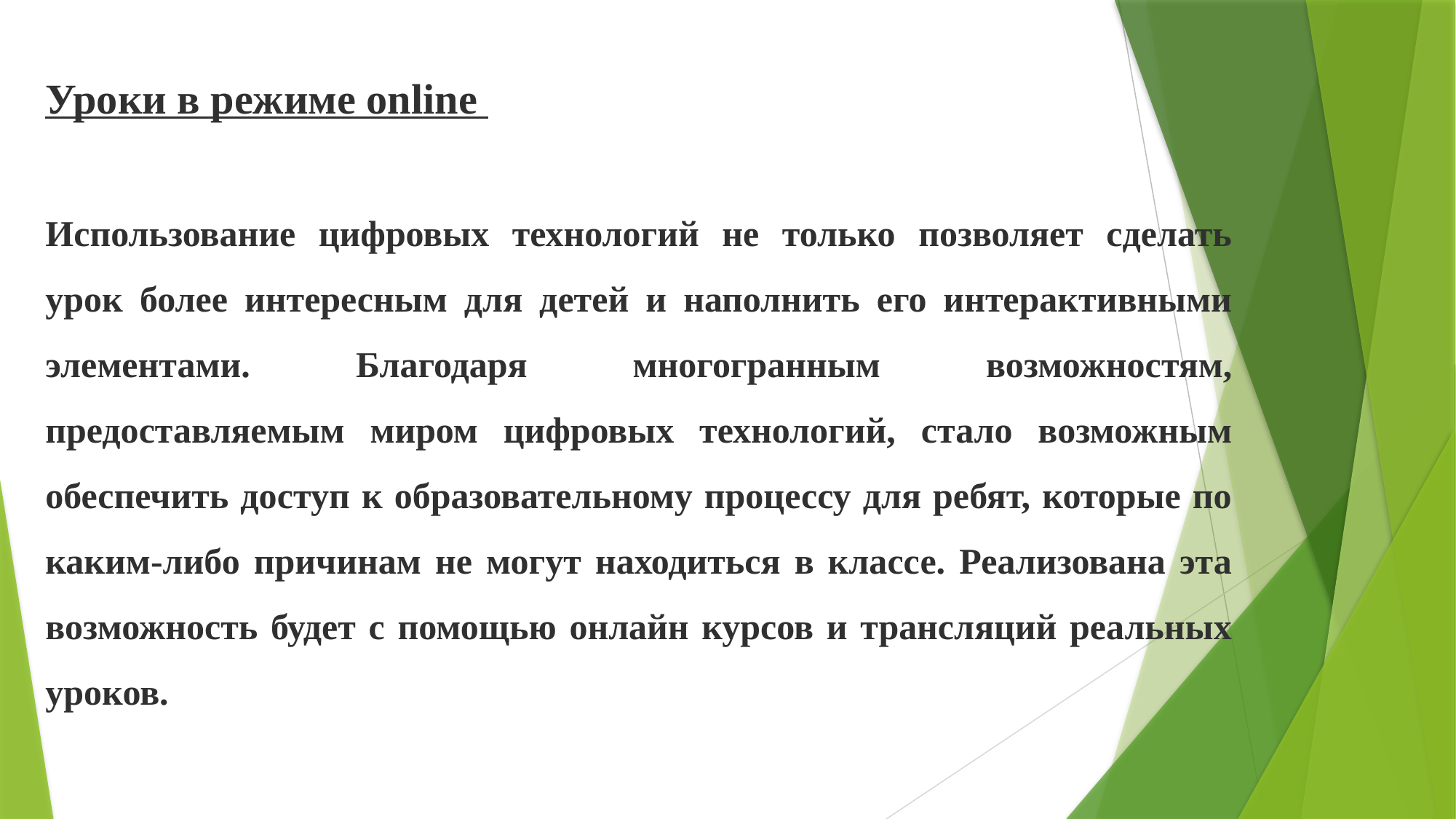

Уроки в режиме online

Использование цифровых технологий не только позволяет сделать урок более интересным для детей и наполнить его интерактивными элементами. Благодаря многогранным возможностям, предоставляемым миром цифровых технологий, стало возможным обеспечить доступ к образовательному процессу для ребят, которые по каким-либо причинам не могут находиться в классе. Реализована эта возможность будет с помощью онлайн курсов и трансляций реальных уроков.